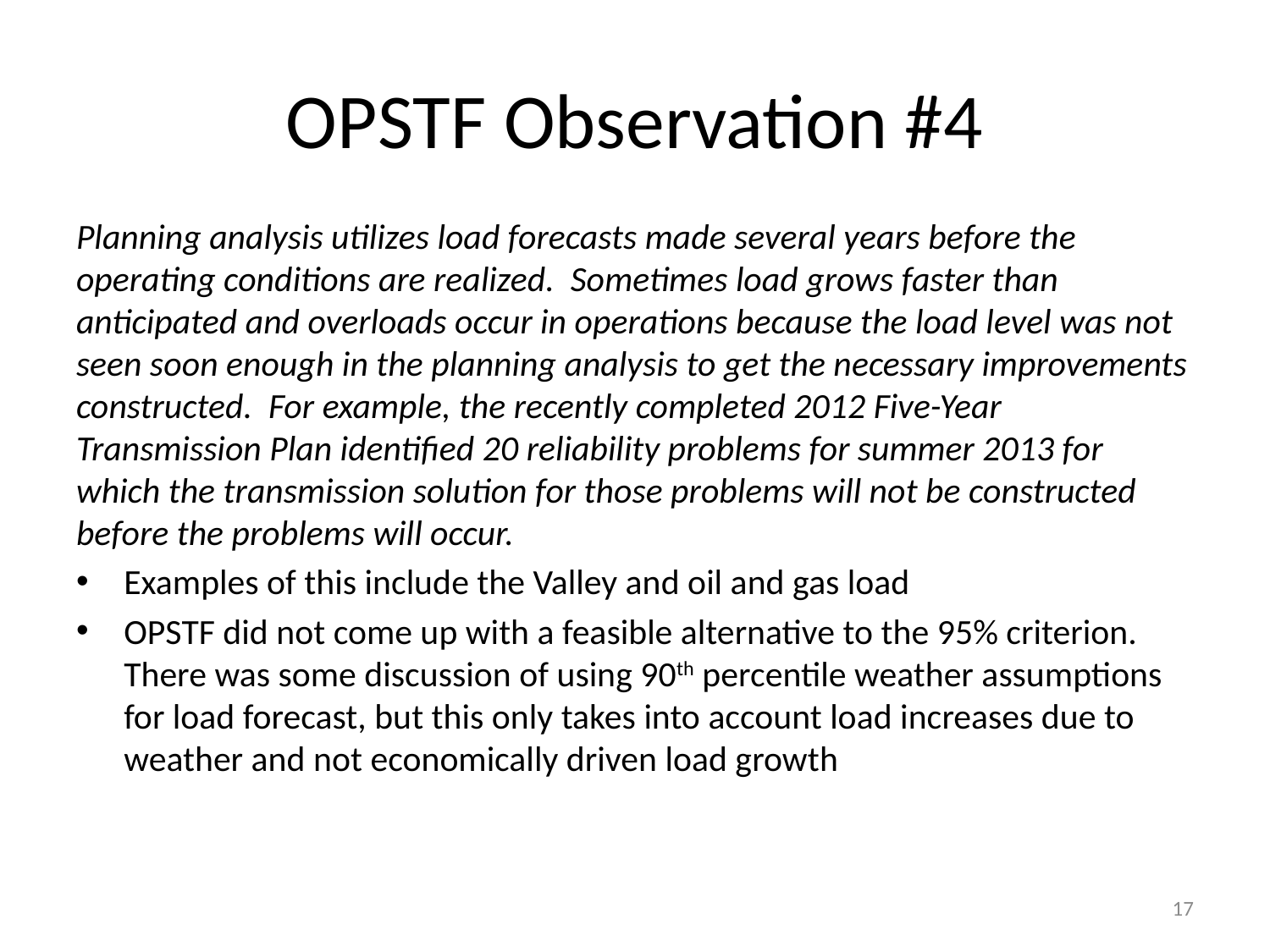

# OPSTF Observation #4
Planning analysis utilizes load forecasts made several years before the operating conditions are realized.  Sometimes load grows faster than anticipated and overloads occur in operations because the load level was not seen soon enough in the planning analysis to get the necessary improvements constructed.  For example, the recently completed 2012 Five-Year Transmission Plan identified 20 reliability problems for summer 2013 for which the transmission solution for those problems will not be constructed before the problems will occur.
Examples of this include the Valley and oil and gas load
OPSTF did not come up with a feasible alternative to the 95% criterion.  There was some discussion of using 90th percentile weather assumptions for load forecast, but this only takes into account load increases due to weather and not economically driven load growth
17